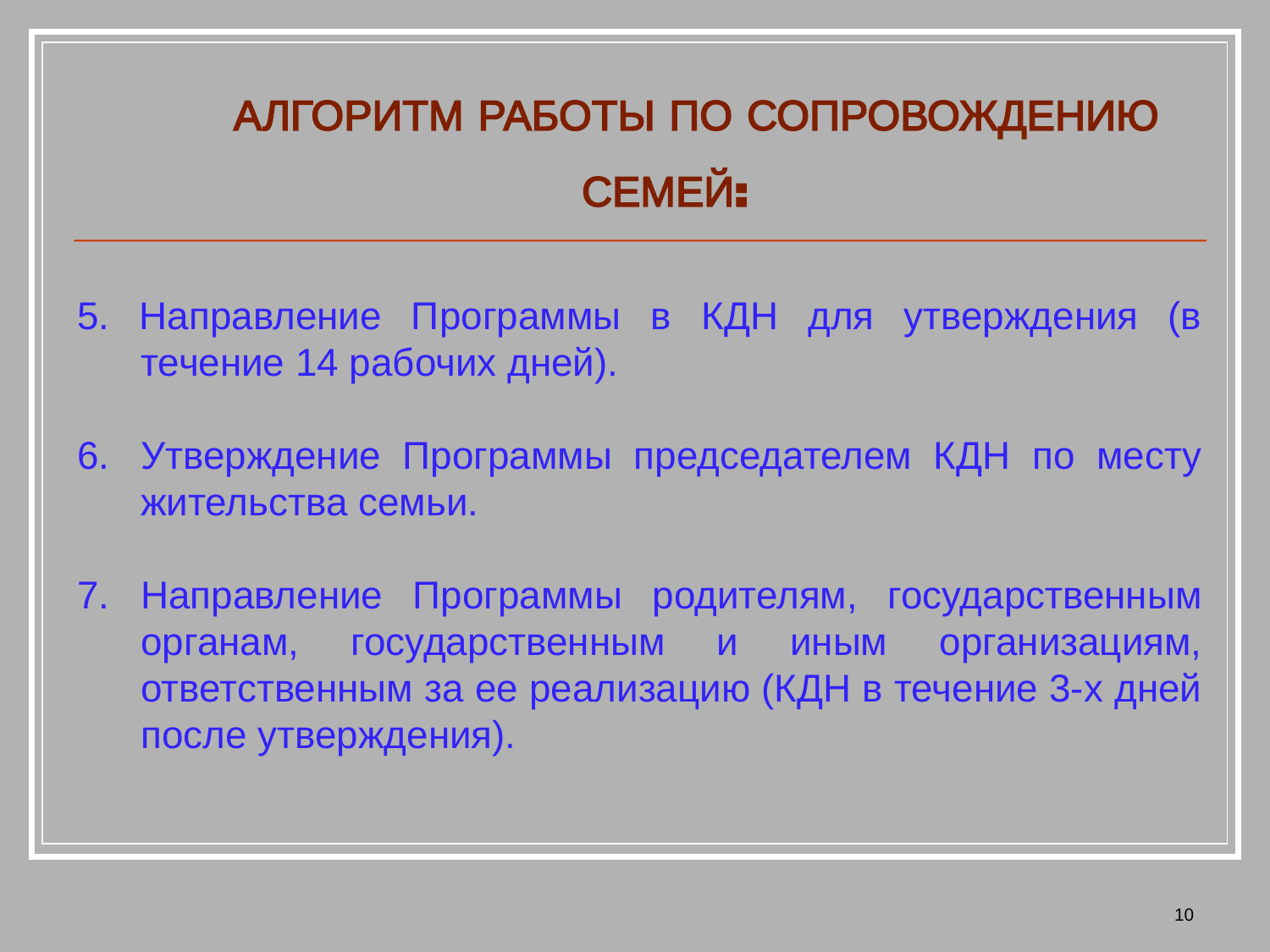

АЛГОРИТМ РАБОТЫ ПО СОПРОВОЖДЕНИЮ СЕМЕЙ:

5. Направление Программы в КДН для утверждения (в течение 14 рабочих дней).

Утверждение Программы председателем КДН по месту жительства семьи.

Направление Программы родителям, государственным органам, государственным и иным организациям, ответственным за ее реализацию (КДН в течение 3-х дней после утверждения).

10